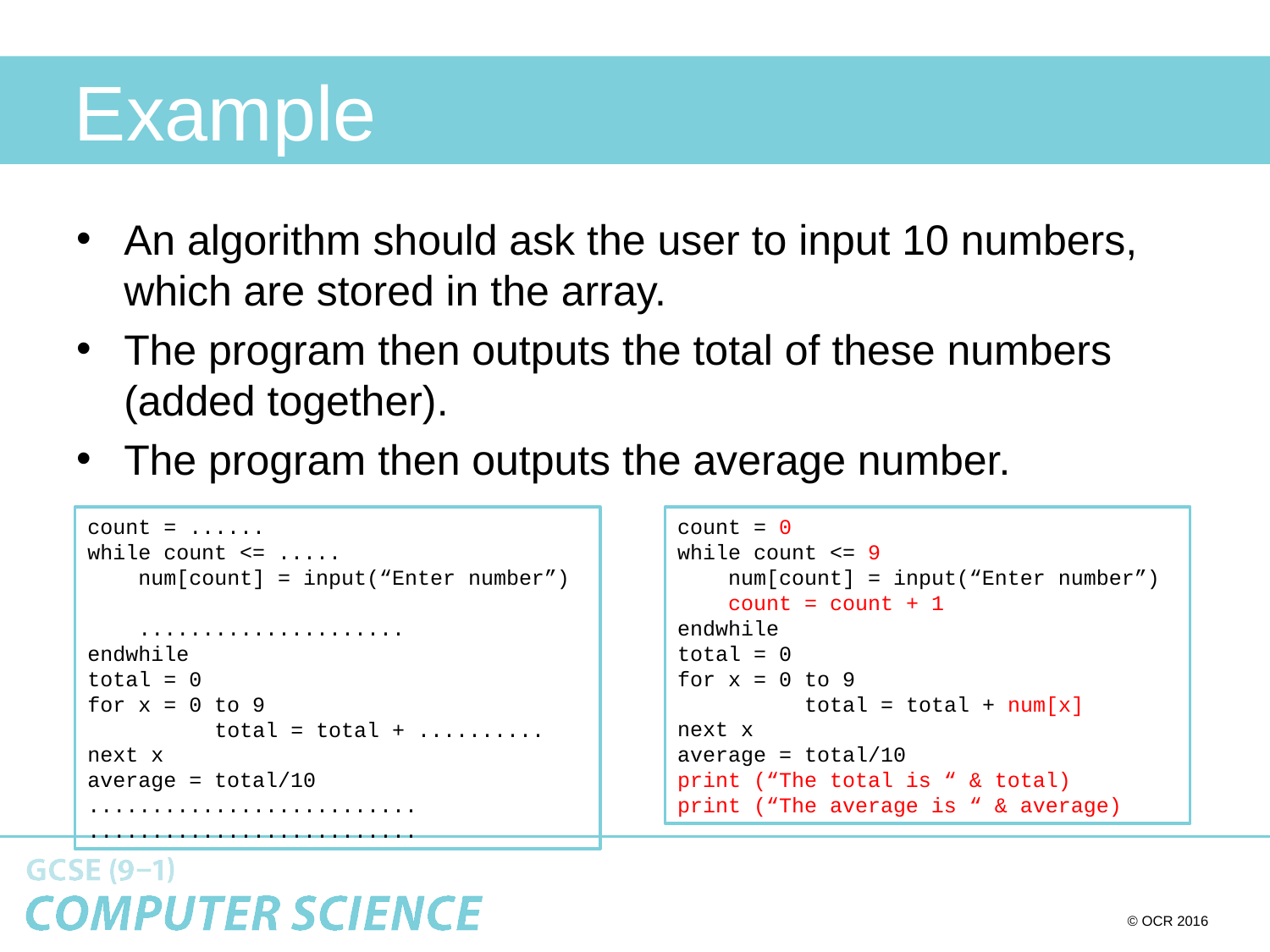

# Example
An algorithm should ask the user to input 10 numbers, which are stored in the array.
The program then outputs the total of these numbers (added together).
The program then outputs the average number.
count = ......
while count <= .....
    num[count] = input(“Enter number”)
    .....................
endwhile
total = 0
for x = 0 to 9
	total = total + ..........
next x
average = total/10
..........................
..........................
count = 0
while count <= 9
    num[count] = input(“Enter number”)
    count = count + 1
endwhile
total = 0
for x = 0 to 9
	total = total + num[x]
next x
average = total/10
print (“The total is “ & total)
print (“The average is “ & average)